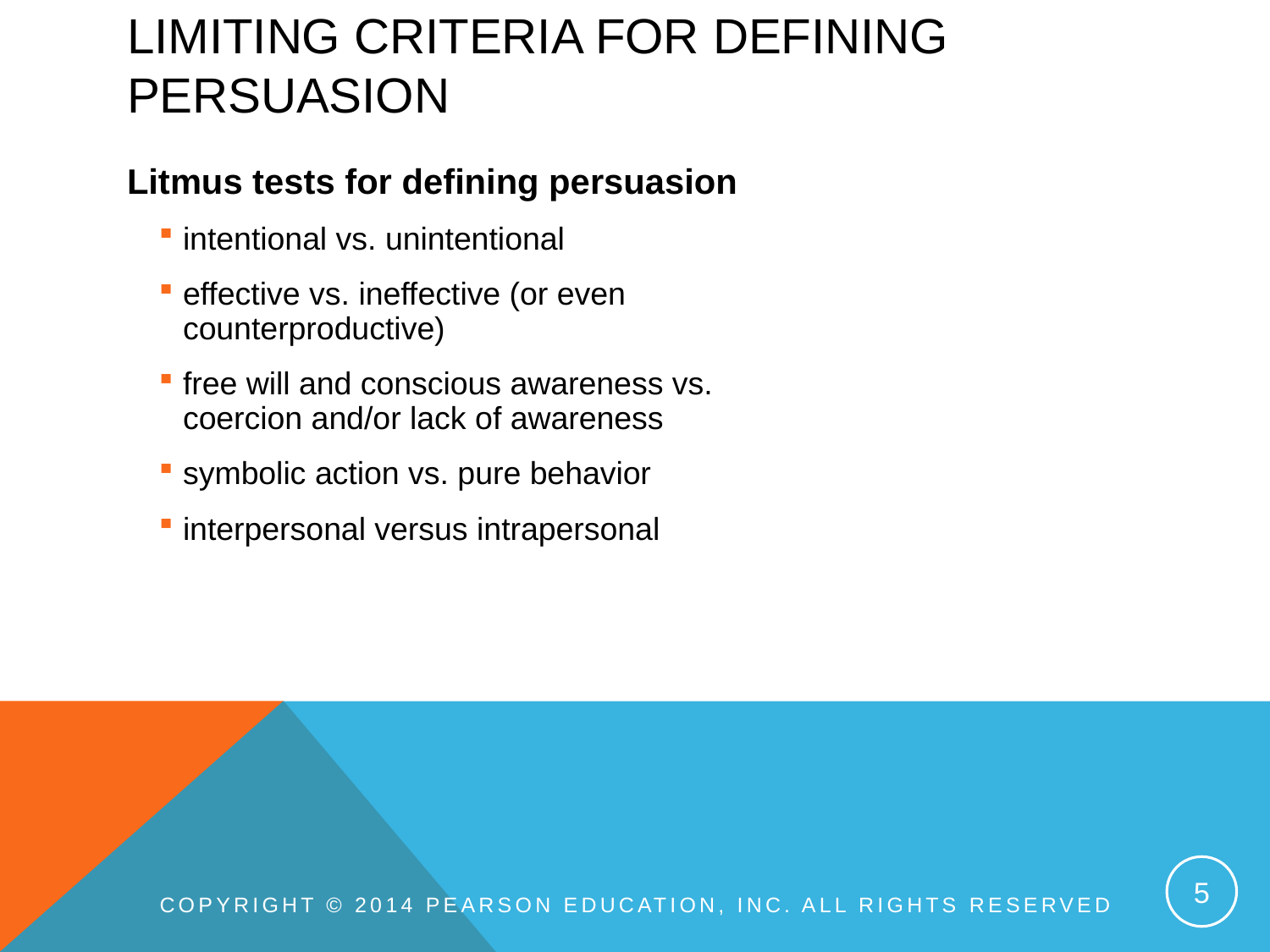

# Limiting criteria for defining persuasion
Litmus tests for defining persuasion
intentional vs. unintentional
effective vs. ineffective (or even counterproductive)
free will and conscious awareness vs. coercion and/or lack of awareness
symbolic action vs. pure behavior
interpersonal versus intrapersonal

5
Copyright © 2014 Pearson Education, Inc. All rights reserved